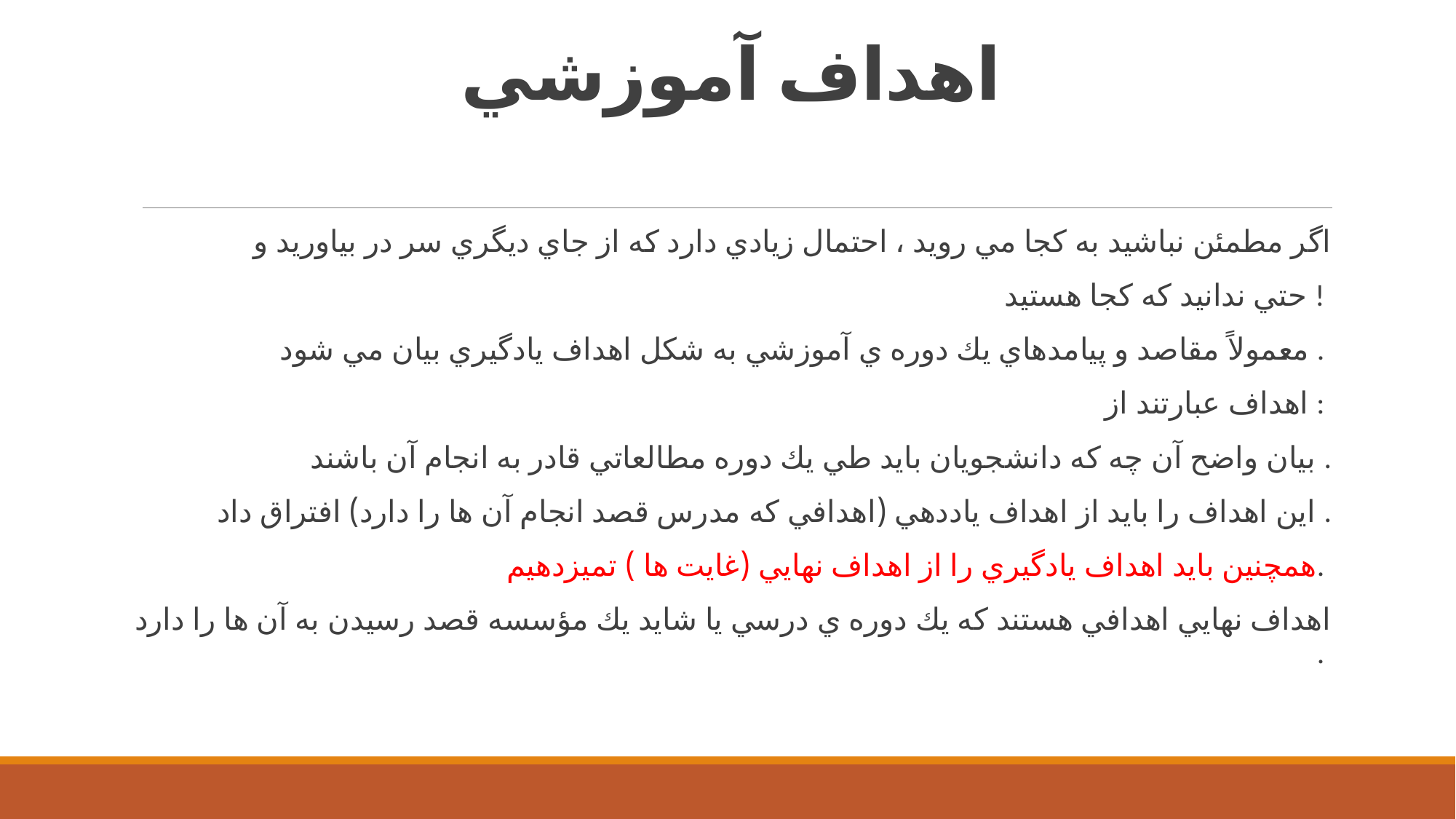

# اهداف آموزشي
اگر مطمئن نباشيد به كجا مي رويد ، احتمال زيادي دارد كه از جاي ديگري سر در بياوريد و
حتي ندانيد كه كجا هستيد !
معمولاً مقاصد و پيامدهاي يك دوره ي آموزشي به شكل اهداف یادگيري بيان مي شود .
اهداف عبارتند از :
بيان واضح آن چه كه دانشجويان بايد طي يك دوره مطالعاتي قادر به انجام آن باشند .
 اين اهداف را بايد از اهداف ياددهي (اهدافي كه مدرس قصد انجام آن ها را دارد) افتراق داد .
 همچنين بايد اهداف يادگيري را از اهداف نهايي (غايت ها ) تميزدهيم.
اهداف نهايي اهدافي هستند كه يك دوره ي درسي يا شايد يك مؤسسه قصد رسيدن به آن ها را دارد .